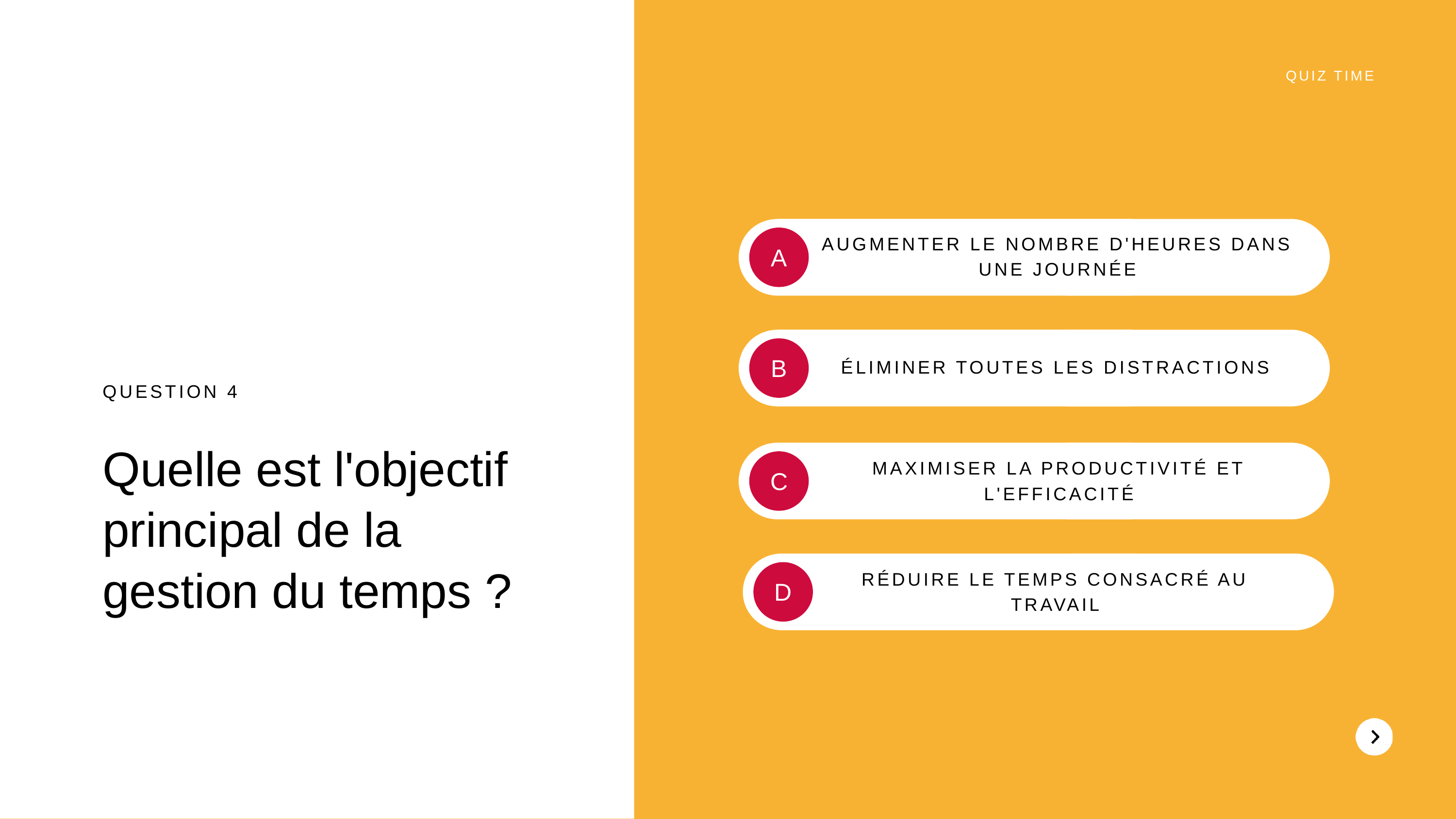

QUIZ TIME

AUGMENTER LE NOMBRE D'HEURES DANS UNE JOURNÉE
A

B
ÉLIMINER TOUTES LES DISTRACTIONS
QUESTION 4
Quelle est l'objectif principal de la gestion du temps ?

MAXIMISER LA PRODUCTIVITÉ ET L'EFFICACITÉ
C

RÉDUIRE LE TEMPS CONSACRÉ AU TRAVAIL
D